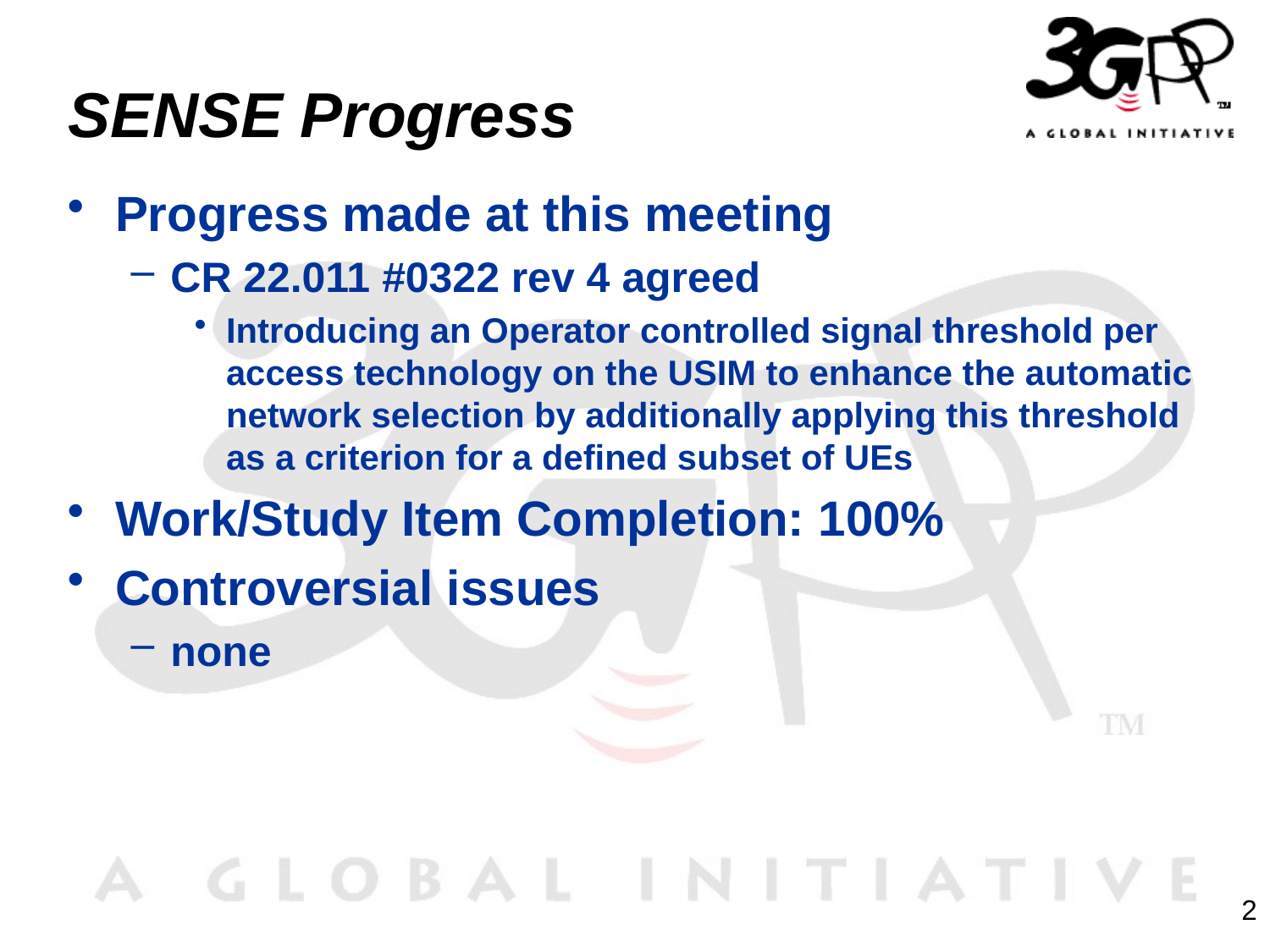

# SENSE Progress
Progress made at this meeting
CR 22.011 #0322 rev 4 agreed
Introducing an Operator controlled signal threshold per access technology on the USIM to enhance the automatic network selection by additionally applying this threshold as a criterion for a defined subset of UEs
Work/Study Item Completion: 100%
Controversial issues
none
2